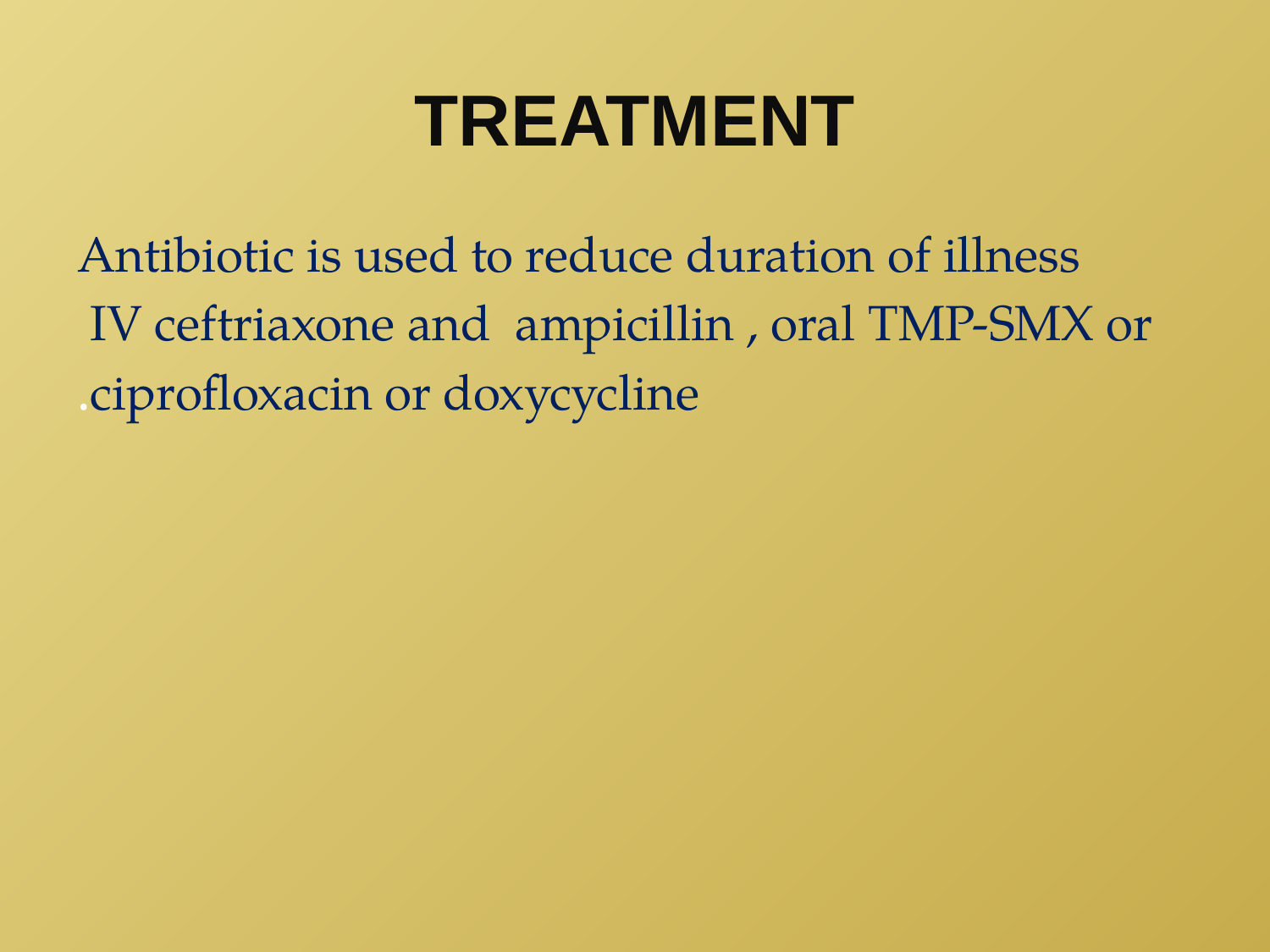

# TREATMENT
Antibiotic is used to reduce duration of illness
IV ceftriaxone and  ampicillin , oral TMP-SMX or
ciprofloxacin or doxycycline.